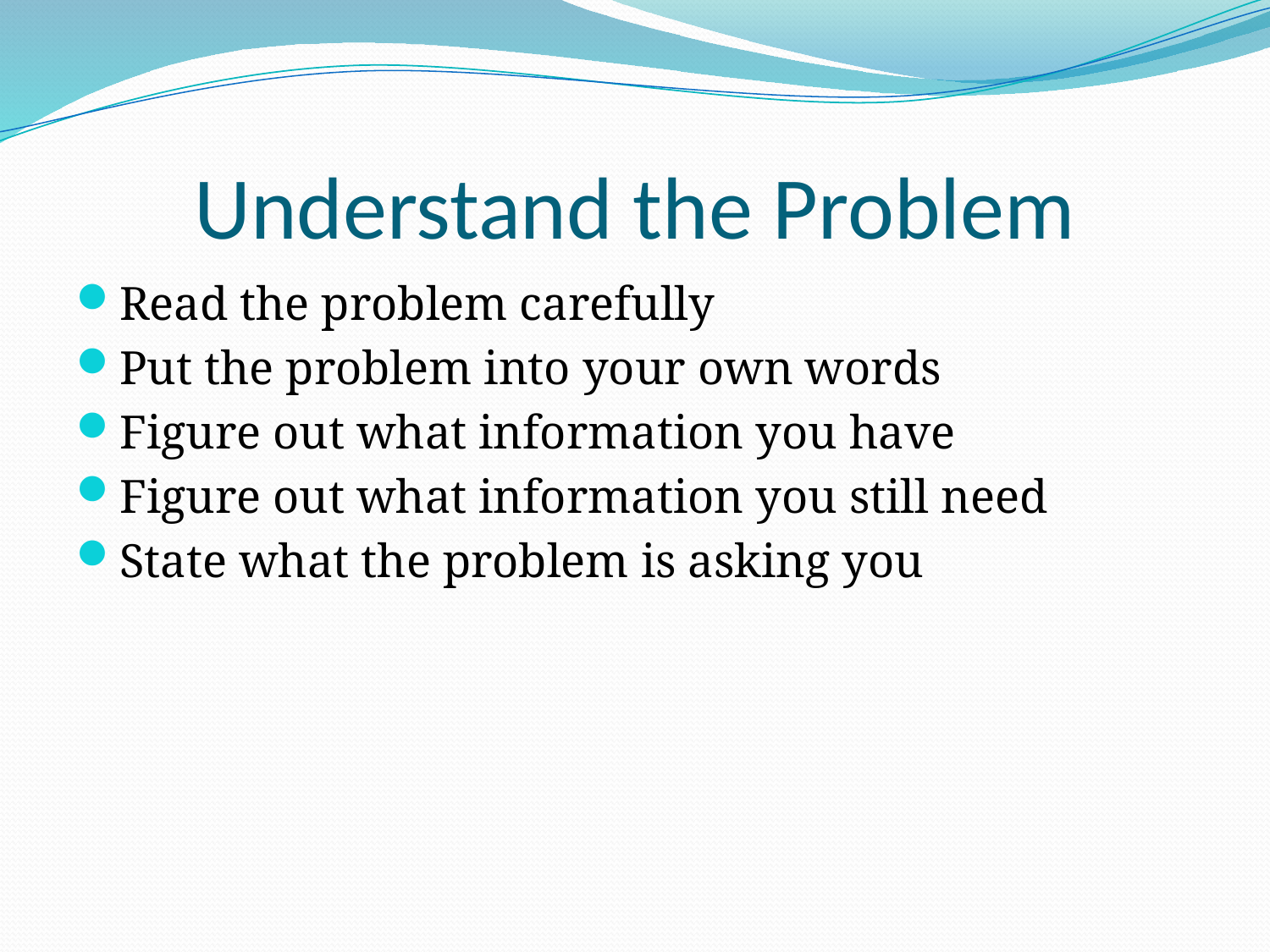

# Understand the Problem
Read the problem carefully
Put the problem into your own words
Figure out what information you have
Figure out what information you still need
State what the problem is asking you